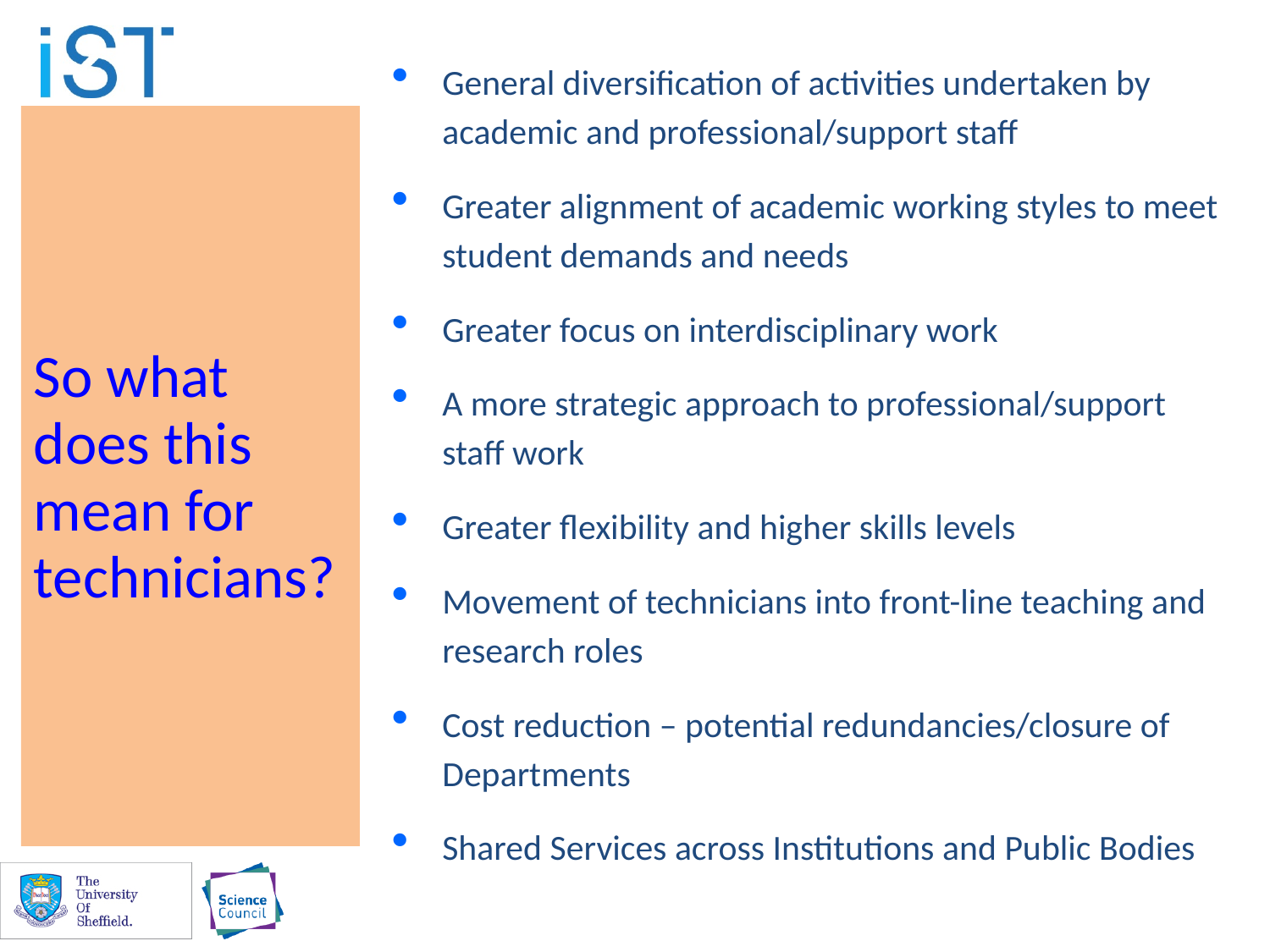

General diversification of activities undertaken by academic and professional/support staff
Greater alignment of academic working styles to meet student demands and needs
Greater focus on interdisciplinary work
A more strategic approach to professional/support staff work
Greater flexibility and higher skills levels
Movement of technicians into front-line teaching and research roles
Cost reduction – potential redundancies/closure of Departments
Shared Services across Institutions and Public Bodies
# So what does this mean for technicians?